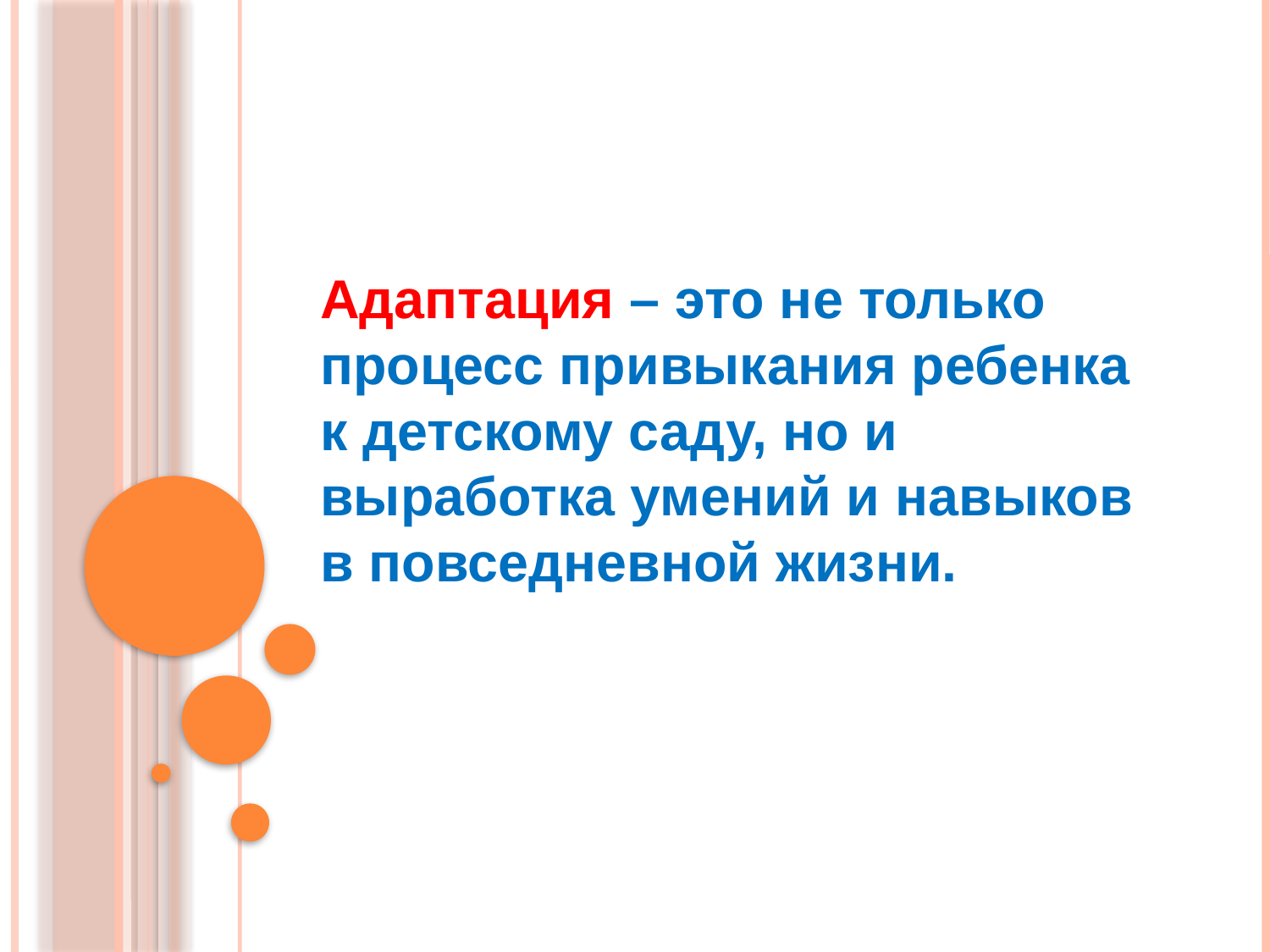

Адаптация – это не только процесс привыкания ребенка к детскому саду, но и выработка умений и навыков в повседневной жизни.